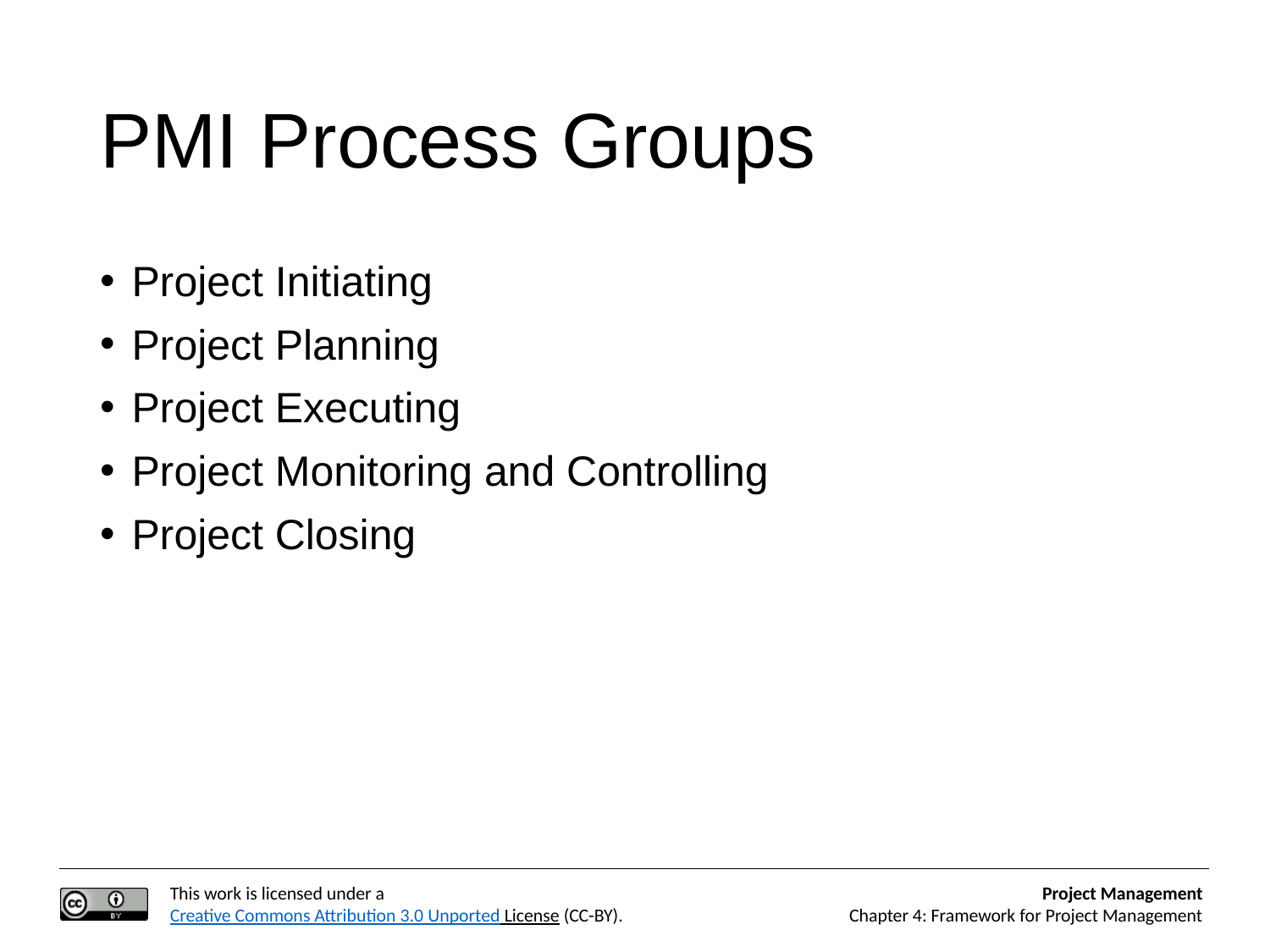

# PMI Process Groups
Project Initiating
Project Planning
Project Executing
Project Monitoring and Controlling
Project Closing